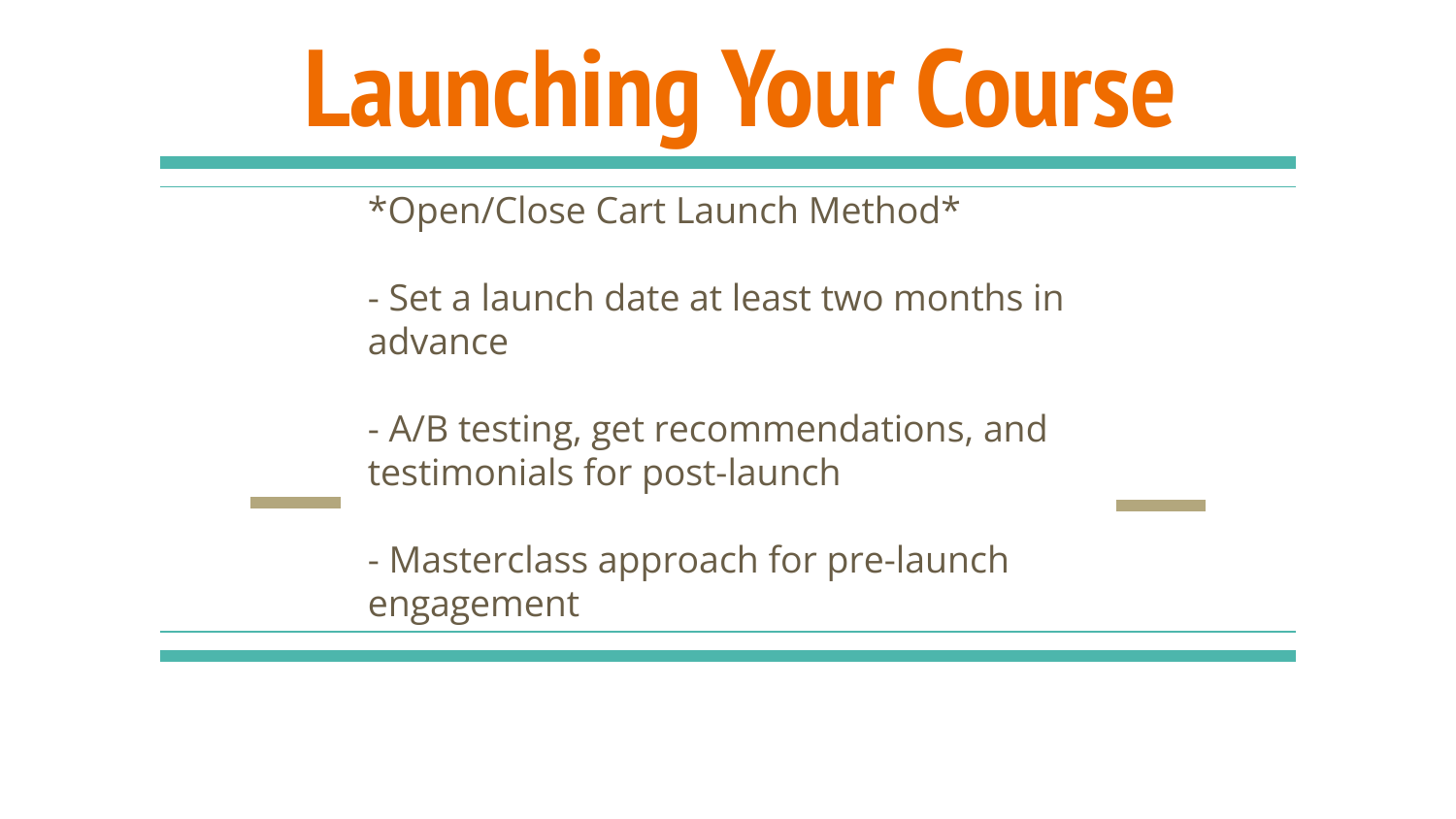

# Launching Your Course
*Open/Close Cart Launch Method*

- Set a launch date at least two months in advance

- A/B testing, get recommendations, and testimonials for post-launch

- Masterclass approach for pre-launch engagement